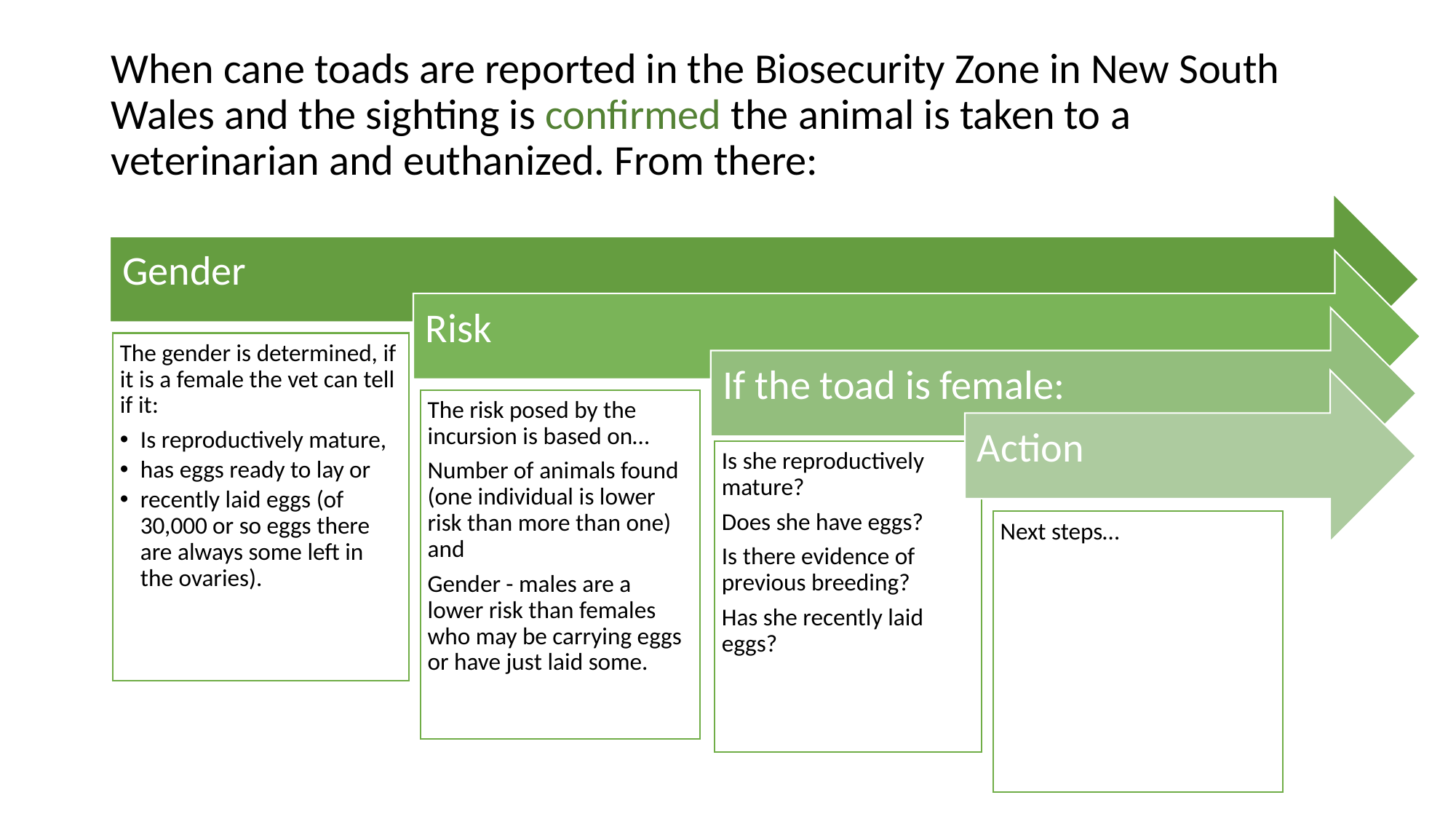

# When cane toads are reported in the Biosecurity Zone in New South Wales and the sighting is confirmed the animal is taken to a veterinarian and euthanized. From there:
Gender
The gender is determined, if it is a female the vet can tell if it:
Is reproductively mature,
has eggs ready to lay or
recently laid eggs (of 30,000 or so eggs there are always some left in the ovaries).
Risk
The risk posed by the incursion is based on…
Number of animals found (one individual is lower risk than more than one) and
Gender - males are a lower risk than females who may be carrying eggs or have just laid some.
If the toad is female:
Is she reproductively mature?
Does she have eggs?
Is there evidence of previous breeding?
Has she recently laid eggs?
Action

Next steps…